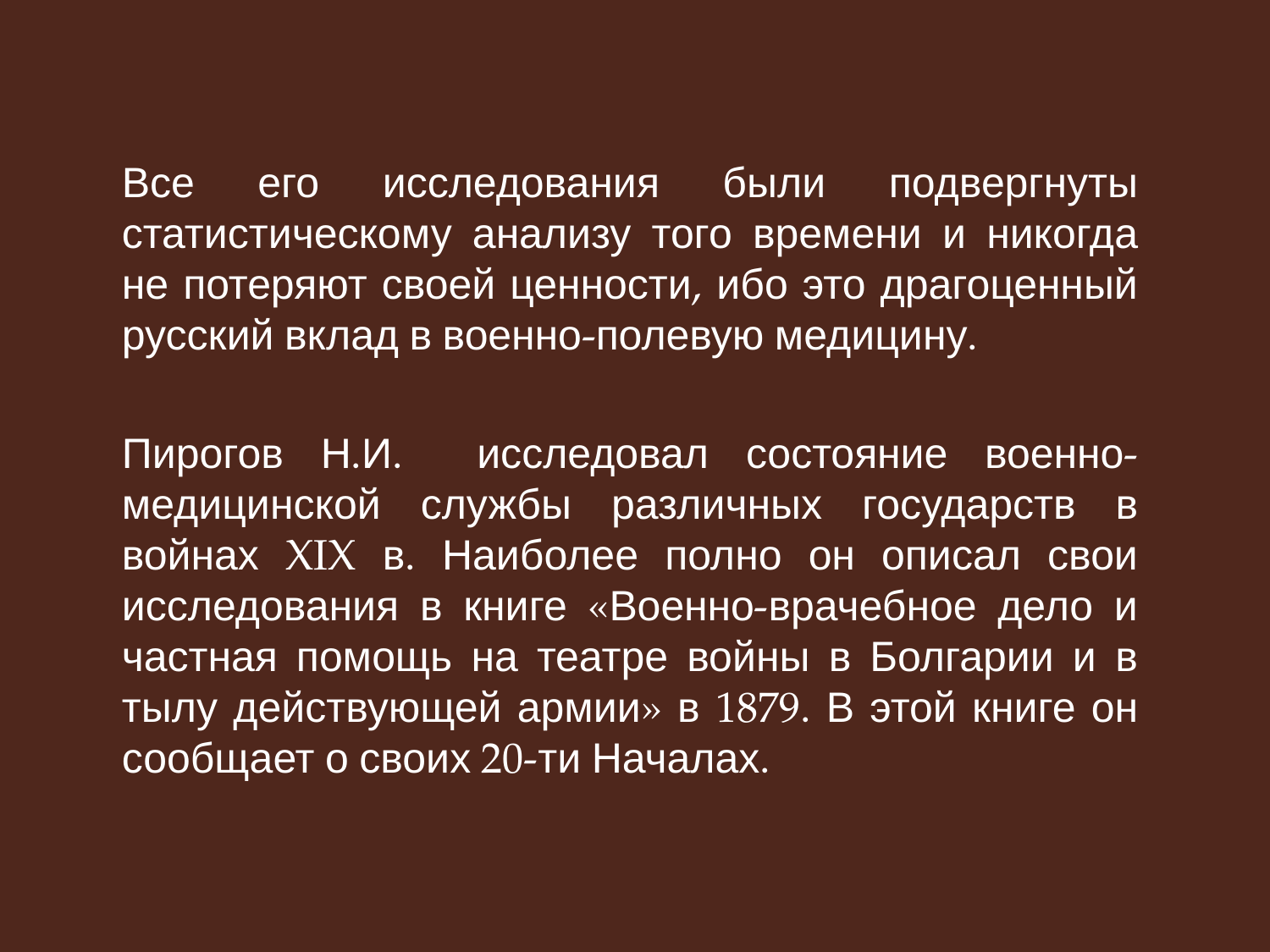

Все его исследования были подвергнуты статистическому анализу того времени и никогда не потеряют своей ценности, ибо это драгоценный русский вклад в военно-полевую медицину.

Пирогов Н.И.  исследовал состояние военно-медицинской службы различных государств в войнах XIX в. Наиболее полно он описал свои исследования в книге «Военно-врачебное дело и частная помощь на театре войны в Болгарии и в тылу действующей армии» в 1879. В этой книге он сообщает о своих 20-ти Началах.